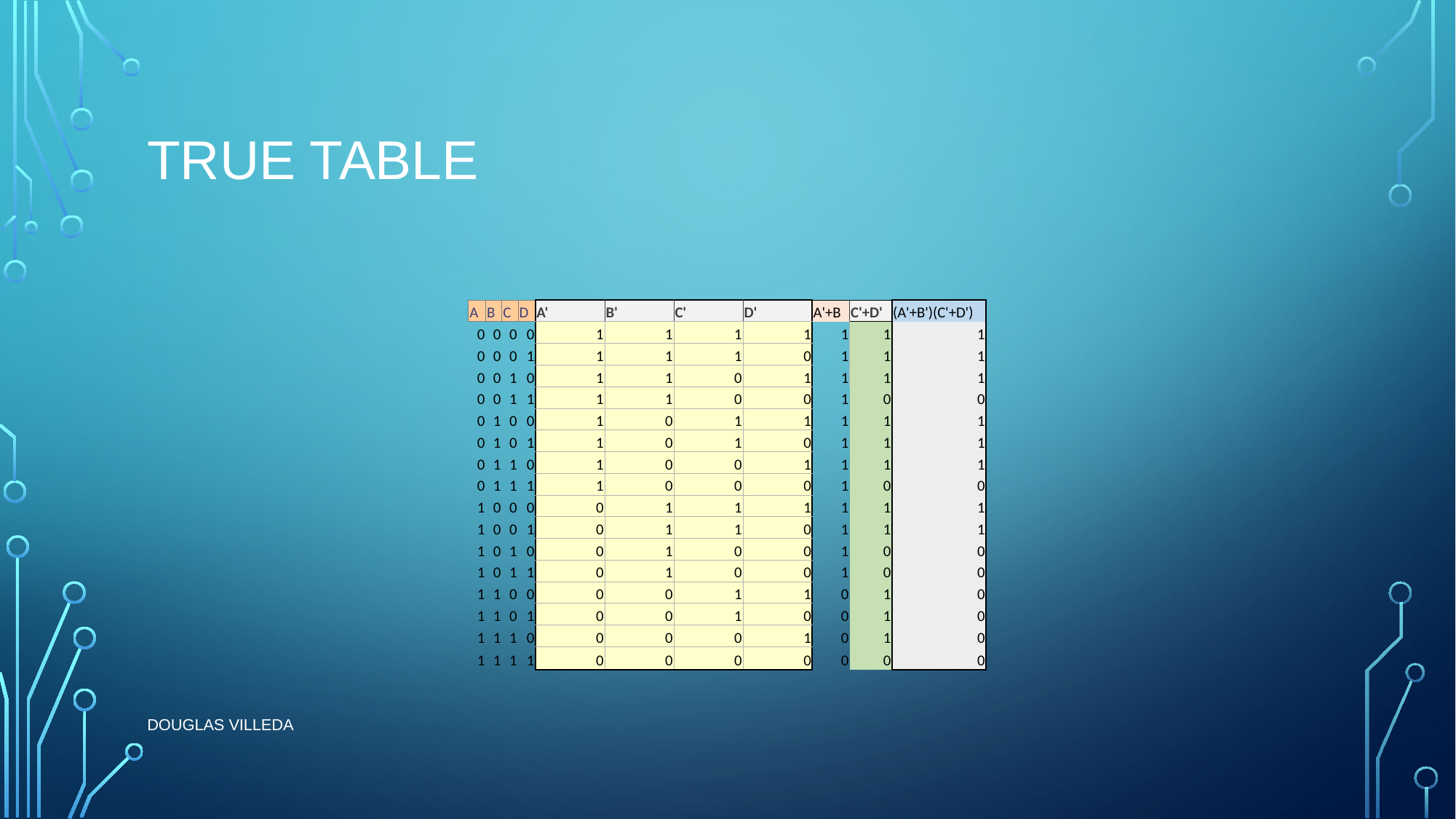

# True table
|  |  |  |  |  |  |  |  |  |  |  |  |  |
| --- | --- | --- | --- | --- | --- | --- | --- | --- | --- | --- | --- | --- |
|  | A | B | C | D | A' | B' | C' | D' | A'+B | C'+D' | (A'+B')(C'+D') |  |
|  | 0 | 0 | 0 | 0 | 1 | 1 | 1 | 1 | 1 | 1 | 1 |  |
|  | 0 | 0 | 0 | 1 | 1 | 1 | 1 | 0 | 1 | 1 | 1 |  |
|  | 0 | 0 | 1 | 0 | 1 | 1 | 0 | 1 | 1 | 1 | 1 |  |
|  | 0 | 0 | 1 | 1 | 1 | 1 | 0 | 0 | 1 | 0 | 0 |  |
|  | 0 | 1 | 0 | 0 | 1 | 0 | 1 | 1 | 1 | 1 | 1 |  |
|  | 0 | 1 | 0 | 1 | 1 | 0 | 1 | 0 | 1 | 1 | 1 |  |
|  | 0 | 1 | 1 | 0 | 1 | 0 | 0 | 1 | 1 | 1 | 1 |  |
|  | 0 | 1 | 1 | 1 | 1 | 0 | 0 | 0 | 1 | 0 | 0 |  |
|  | 1 | 0 | 0 | 0 | 0 | 1 | 1 | 1 | 1 | 1 | 1 |  |
|  | 1 | 0 | 0 | 1 | 0 | 1 | 1 | 0 | 1 | 1 | 1 |  |
|  | 1 | 0 | 1 | 0 | 0 | 1 | 0 | 0 | 1 | 0 | 0 |  |
|  | 1 | 0 | 1 | 1 | 0 | 1 | 0 | 0 | 1 | 0 | 0 |  |
|  | 1 | 1 | 0 | 0 | 0 | 0 | 1 | 1 | 0 | 1 | 0 |  |
|  | 1 | 1 | 0 | 1 | 0 | 0 | 1 | 0 | 0 | 1 | 0 |  |
|  | 1 | 1 | 1 | 0 | 0 | 0 | 0 | 1 | 0 | 1 | 0 |  |
|  | 1 | 1 | 1 | 1 | 0 | 0 | 0 | 0 | 0 | 0 | 0 |  |
|  |  |  |  |  |  |  |  |  |  |  |  |  |
Douglas Villeda